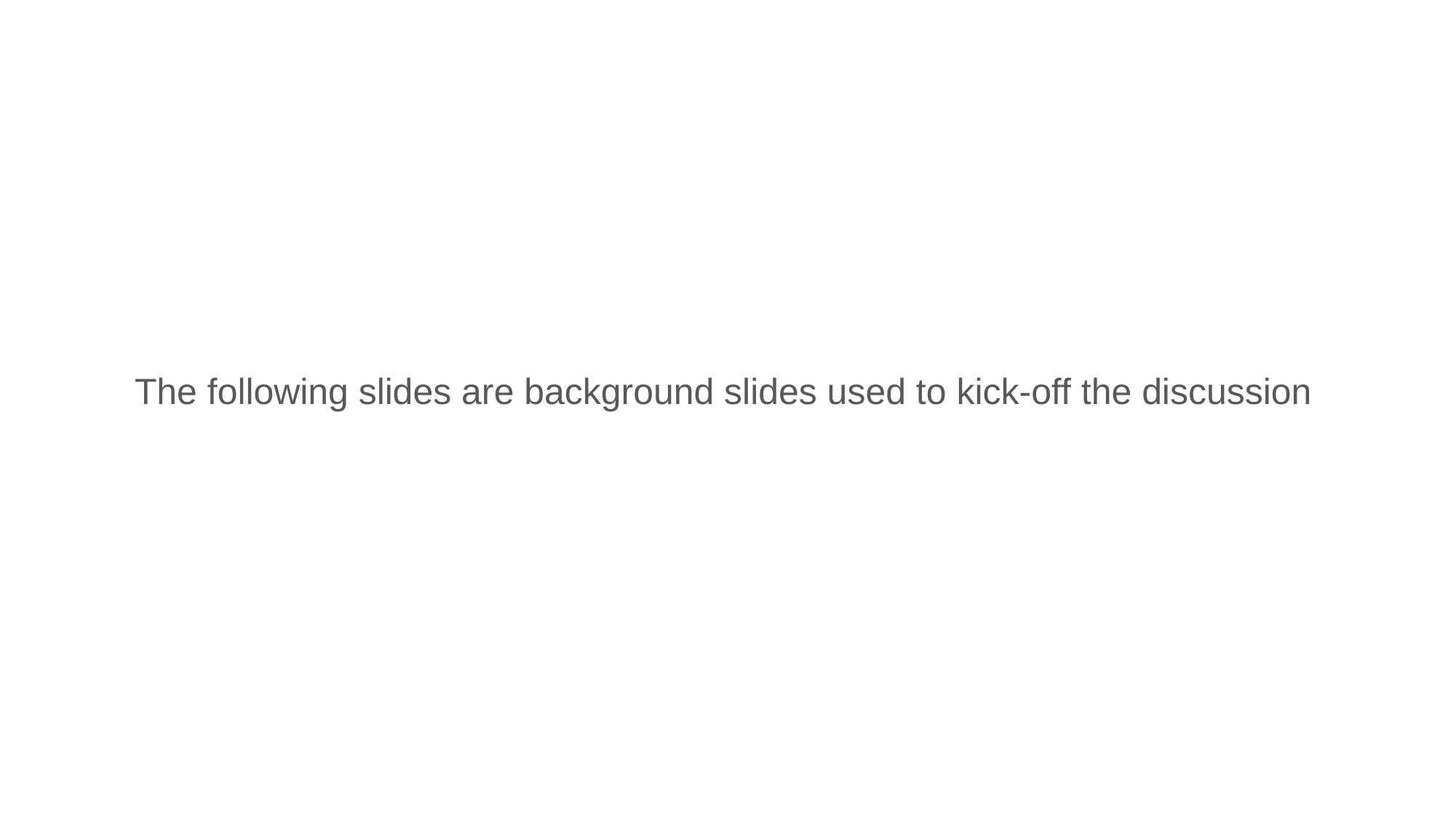

The following slides are background slides used to kick-off the discussion